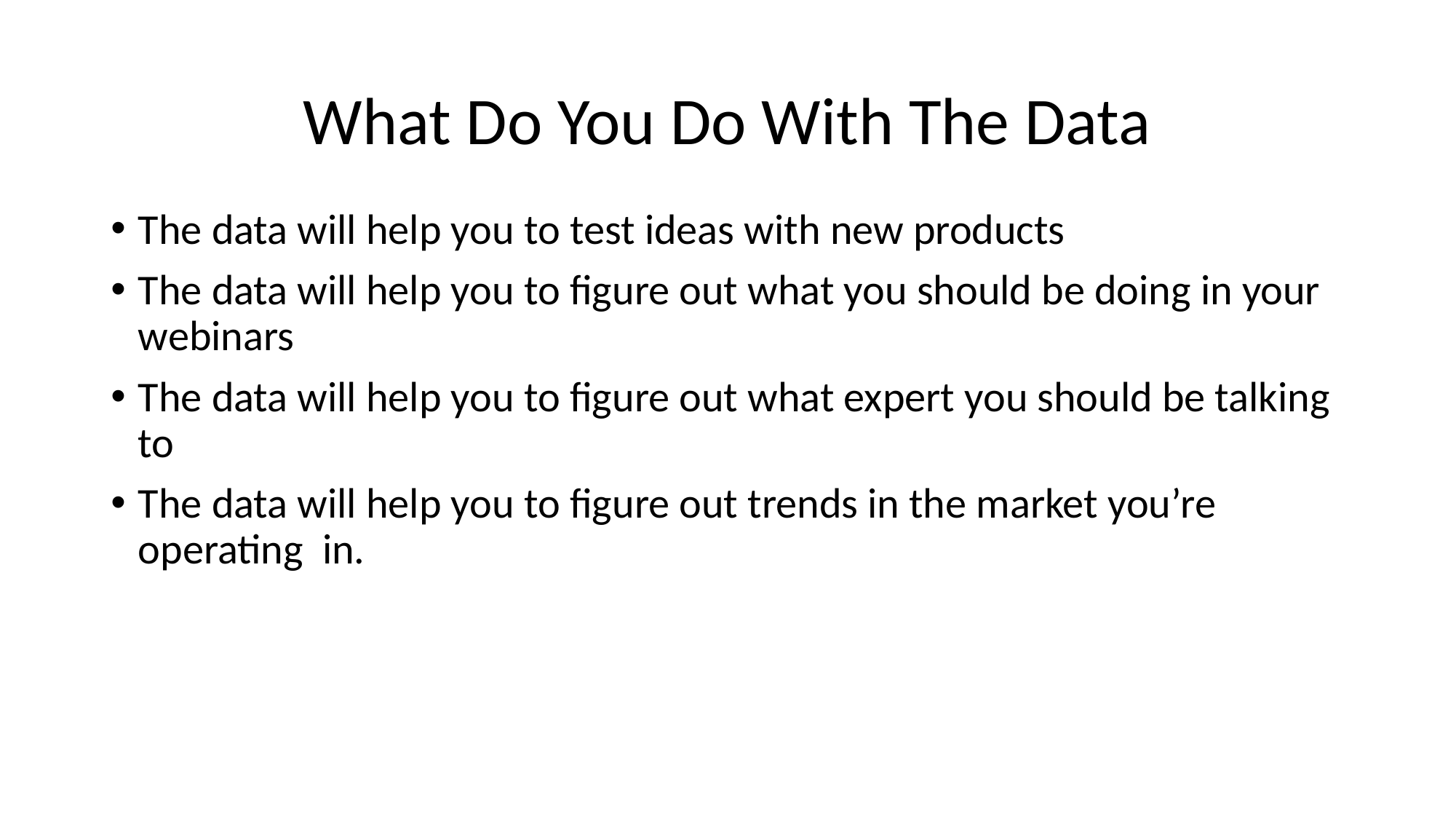

# What Do You Do With The Data
The data will help you to test ideas with new products
The data will help you to figure out what you should be doing in your webinars
The data will help you to figure out what expert you should be talking to
The data will help you to figure out trends in the market you’re operating  in.